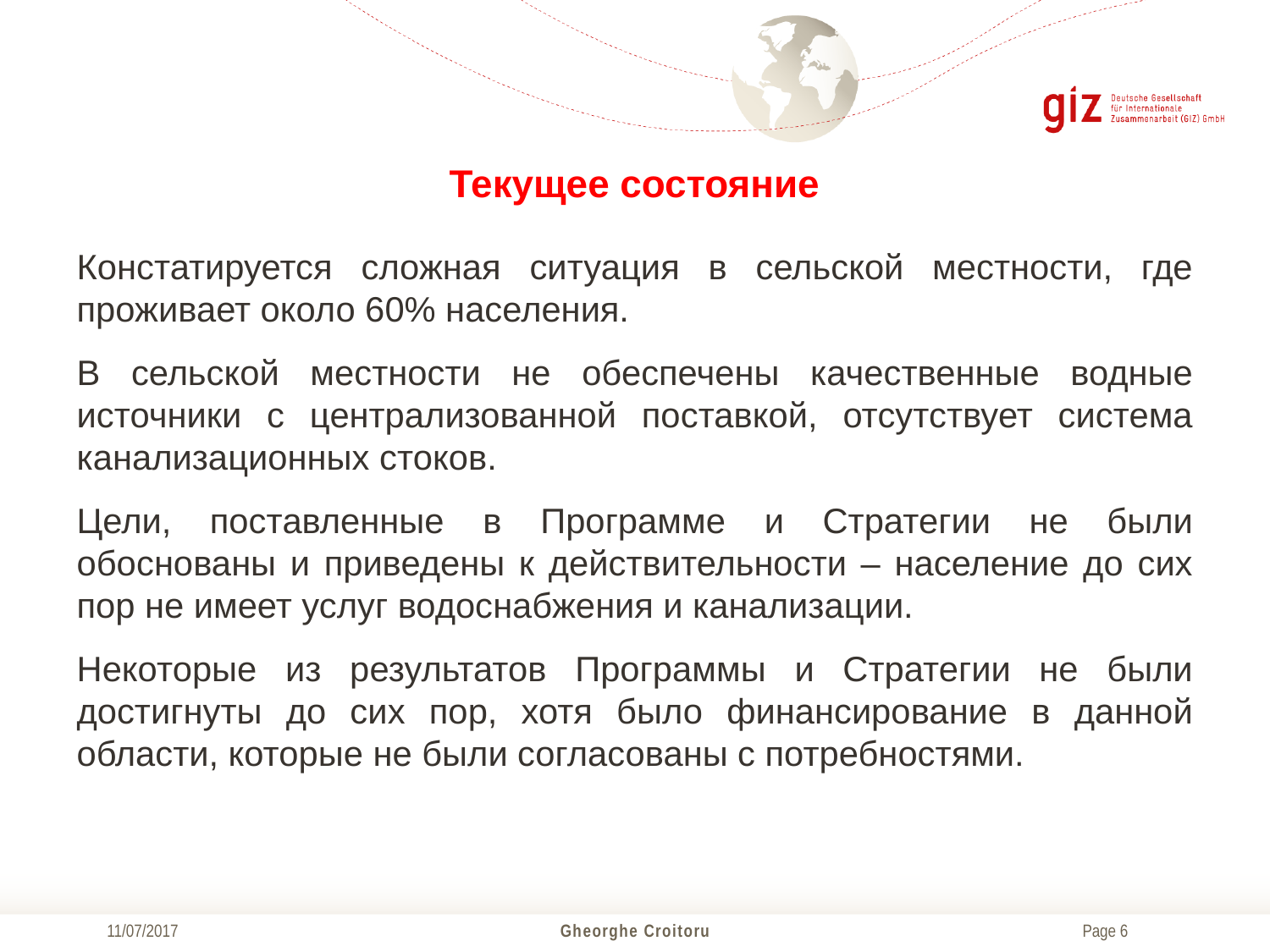

# Текущее состояние
Констатируется сложная ситуация в сельской местности, где проживает около 60% населения.
В сельской местности не обеспечены качественные водные источники с централизованной поставкой, отсутствует система канализационных стоков.
Цели, поставленные в Программе и Стратегии не были обоснованы и приведены к действительности – население до сих пор не имеет услуг водоснабжения и канализации.
Некоторые из результатов Программы и Стратегии не были достигнуты до сих пор, хотя было финансирование в данной области, которые не были согласованы с потребностями.

11/07/2017
Gheorghe Croitoru